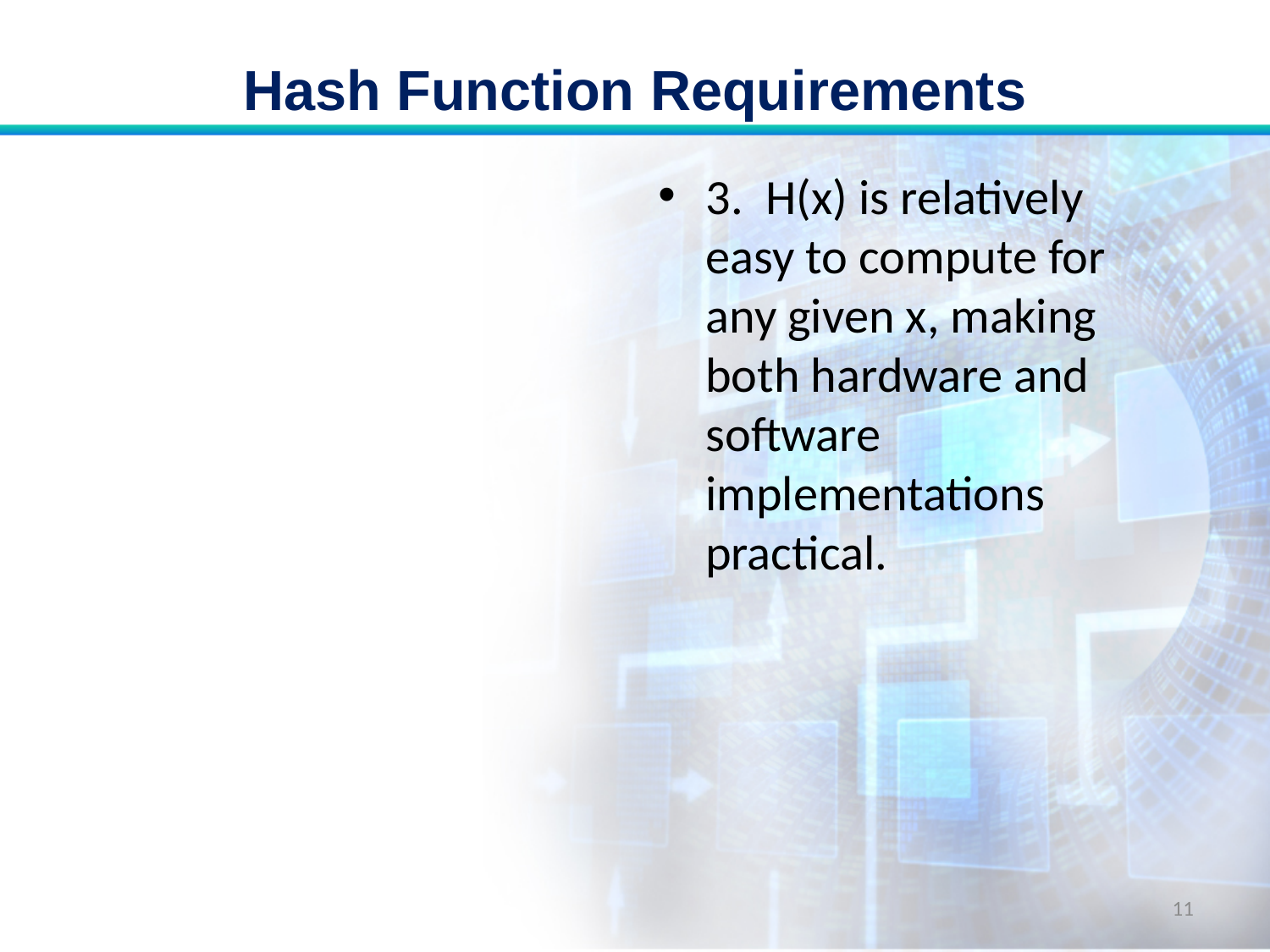

# Hash Function Requirements
3.  H(x) is relatively easy to compute for any given x, making both hardware and software implementations practical.
11